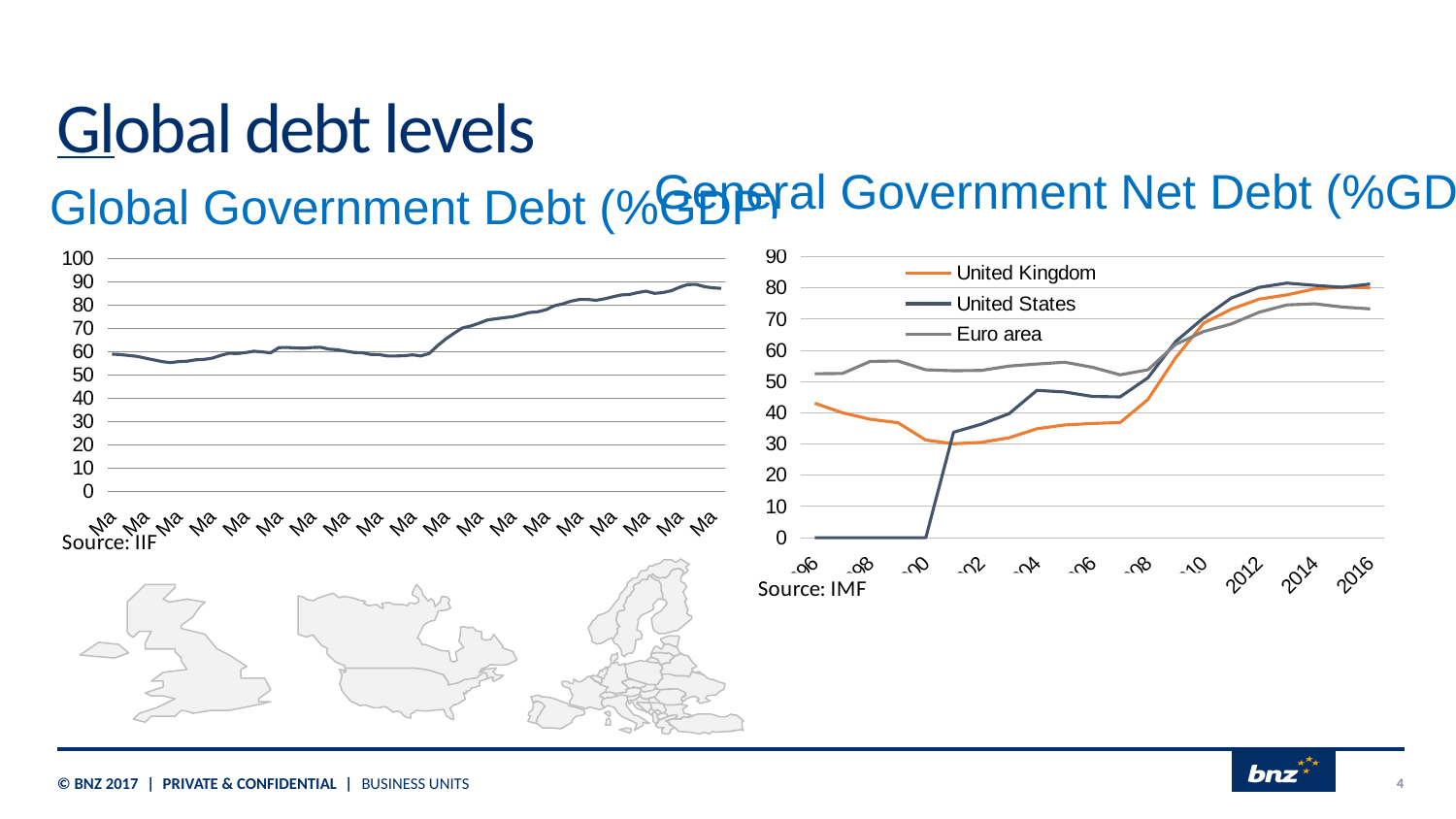

# Global debt levels
General Government Net Debt (%GDP)
Global Government Debt (%GDP)

### Chart

| Category | China | United Kingdom | United States | Euro area  |
|---|---|---|---|---|
| 1996 | None | 43.093 | None | 52.527 |
| 1997 | None | 39.998 | None | 52.61 |
| 1998 | None | 37.933 | None | 56.482 |
| 1999 | None | 36.809 | None | 56.609 |
| 2000 | None | 31.262 | None | 53.801 |
| 2001 | None | 30.082 | 33.771 | 53.503 |
| 2002 | None | 30.528 | 36.35 | 53.598 |
| 2003 | None | 32.009 | 39.724 | 54.98 |
| 2004 | None | 34.88 | 47.203 | 55.639 |
| 2005 | None | 36.089 | 46.685 | 56.211 |
| 2006 | None | 36.573 | 45.261 | 54.598 |
| 2007 | None | 36.895 | 45.118 | 52.176 |
| 2008 | None | 44.29 | 51.242 | 53.81 |
| 2009 | None | 57.687 | 62.861 | 61.95 |
| 2010 | None | 68.701 | 70.381 | 66.034 |
| 2011 | None | 73.218 | 76.788 | 68.479 |
| 2012 | None | 76.423 | 80.189 | 72.223 |
| 2013 | None | 77.787 | 81.572 | 74.573 |
| 2014 | None | 79.698 | 80.832 | 74.931 |
| 2015 | None | 80.265 | 80.22 | 73.886 |
| 2016 | None | 80.057 | 81.276 | 73.299 |

### Chart

| Category |  |
|---|---|
| 36220 | 59.020830261265814 |
| 36312 | 58.82659640131908 |
| 36404 | 58.44868843500889 |
| 36495 | 58.046310858523796 |
| 36586 | 57.30750014768476 |
| 36678 | 56.559975964502236 |
| 36770 | 55.81455246206959 |
| 36861 | 55.38370075684546 |
| 36951 | 55.82130049333549 |
| 37043 | 55.98524724633569 |
| 37135 | 56.58778782520416 |
| 37226 | 56.74671629380689 |
| 37316 | 57.284744199066054 |
| 37408 | 58.44889990965945 |
| 37500 | 59.37316359682755 |
| 37591 | 59.28480978141709 |
| 37681 | 59.67621640296393 |
| 37773 | 60.27840010730437 |
| 37865 | 59.97734090269687 |
| 37956 | 59.584970122428516 |
| 38047 | 61.81738817777754 |
| 38139 | 61.89782480335154 |
| 38231 | 61.661329339097755 |
| 38322 | 61.570371803657935 |
| 38412 | 61.85641309578801 |
| 38504 | 61.95971021431234 |
| 38596 | 61.141744190094805 |
| 38687 | 60.918151946703226 |
| 38777 | 60.28377915938062 |
| 38869 | 59.75641189644808 |
| 38961 | 59.612894584307384 |
| 39052 | 58.88885057812756 |
| 39142 | 58.83379576485982 |
| 39234 | 58.23879010040514 |
| 39326 | 58.22386236132003 |
| 39417 | 58.352426320719346 |
| 39508 | 58.715221061287984 |
| 39600 | 58.25254561943718 |
| 39692 | 59.27466565064309 |
| 39783 | 62.63243777648743 |
| 39873 | 65.56049824598018 |
| 39965 | 68.03570622438116 |
| 40057 | 70.26348208432185 |
| 40148 | 71.09938231822167 |
| 40238 | 72.29535520774672 |
| 40330 | 73.67682610892957 |
| 40422 | 74.18041216390064 |
| 40513 | 74.6312410061799 |
| 40603 | 75.04662260485038 |
| 40695 | 75.91808785811156 |
| 40787 | 76.85696348586626 |
| 40878 | 77.16242775278448 |
| 40969 | 78.04171826118993 |
| 41061 | 79.77876060210713 |
| 41153 | 80.57742318262807 |
| 41244 | 81.76101957183307 |
| 41334 | 82.44644040455854 |
| 41426 | 82.50098082984734 |
| 41518 | 82.14000273660426 |
| 41609 | 82.75578719711488 |
| 41699 | 83.60030137600445 |
| 41791 | 84.40333510283386 |
| 41883 | 84.61878597007085 |
| 41974 | 85.43895544715822 |
| 42064 | 86.04758515350792 |
| 42156 | 85.10179224785463 |
| 42248 | 85.42225708720797 |
| 42339 | 86.20709970046501 |
| 42430 | 87.69420838692562 |
| 42522 | 88.88788681038912 |
| 42614 | 88.9136843877075 |
| 42705 | 87.96316453119704 |
| 42795 | 87.4548329626529 |
| 42887 | 87.24956685469769 |

4